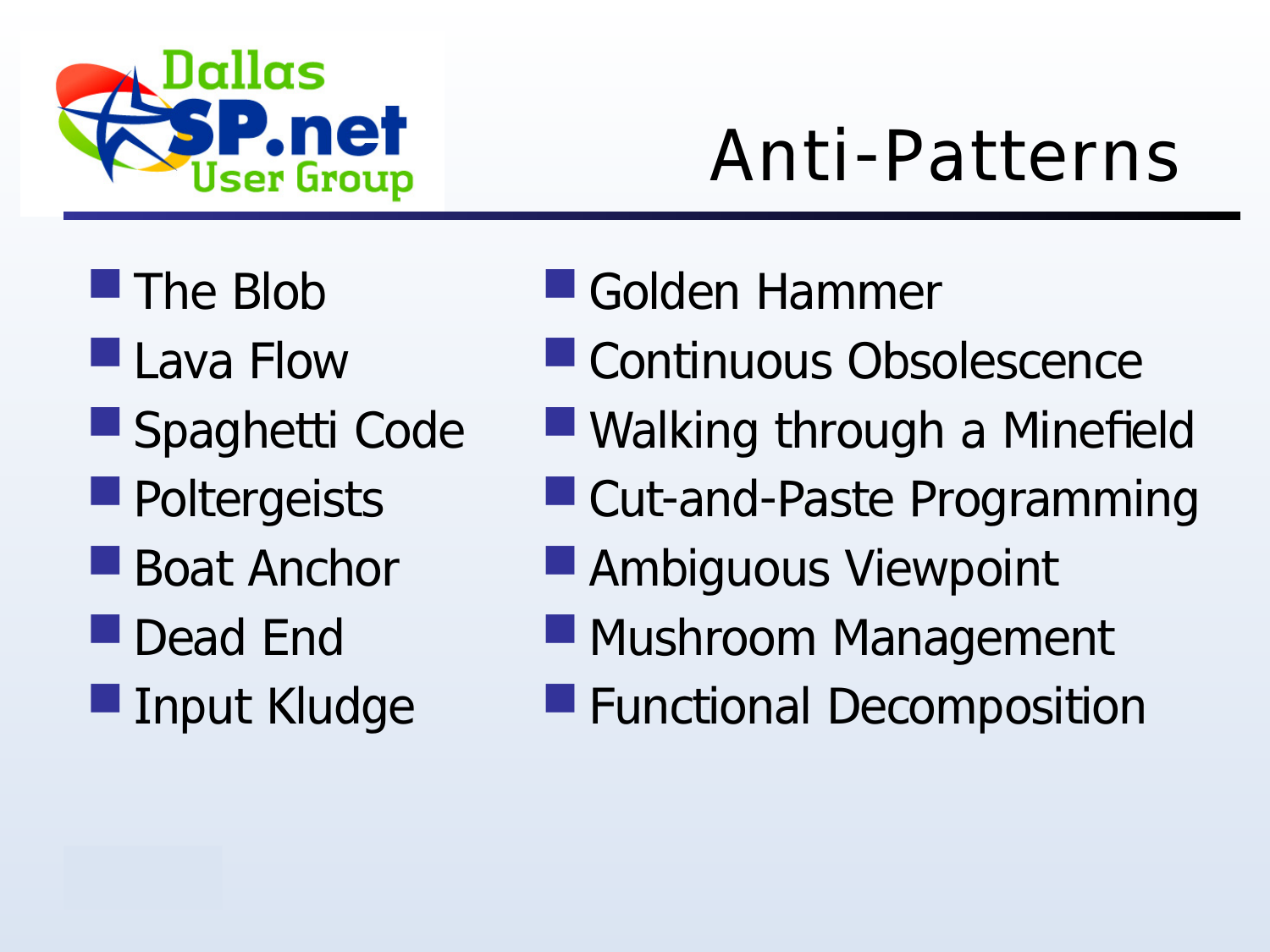

# Anti-Patterns
The Blob
Lava Flow
Spaghetti Code
Poltergeists
Boat Anchor
Dead End
Input Kludge

Golden Hammer
Continuous Obsolescence
Walking through a Minefield
Cut-and-Paste Programming
Ambiguous Viewpoint
Mushroom Management
Functional Decomposition